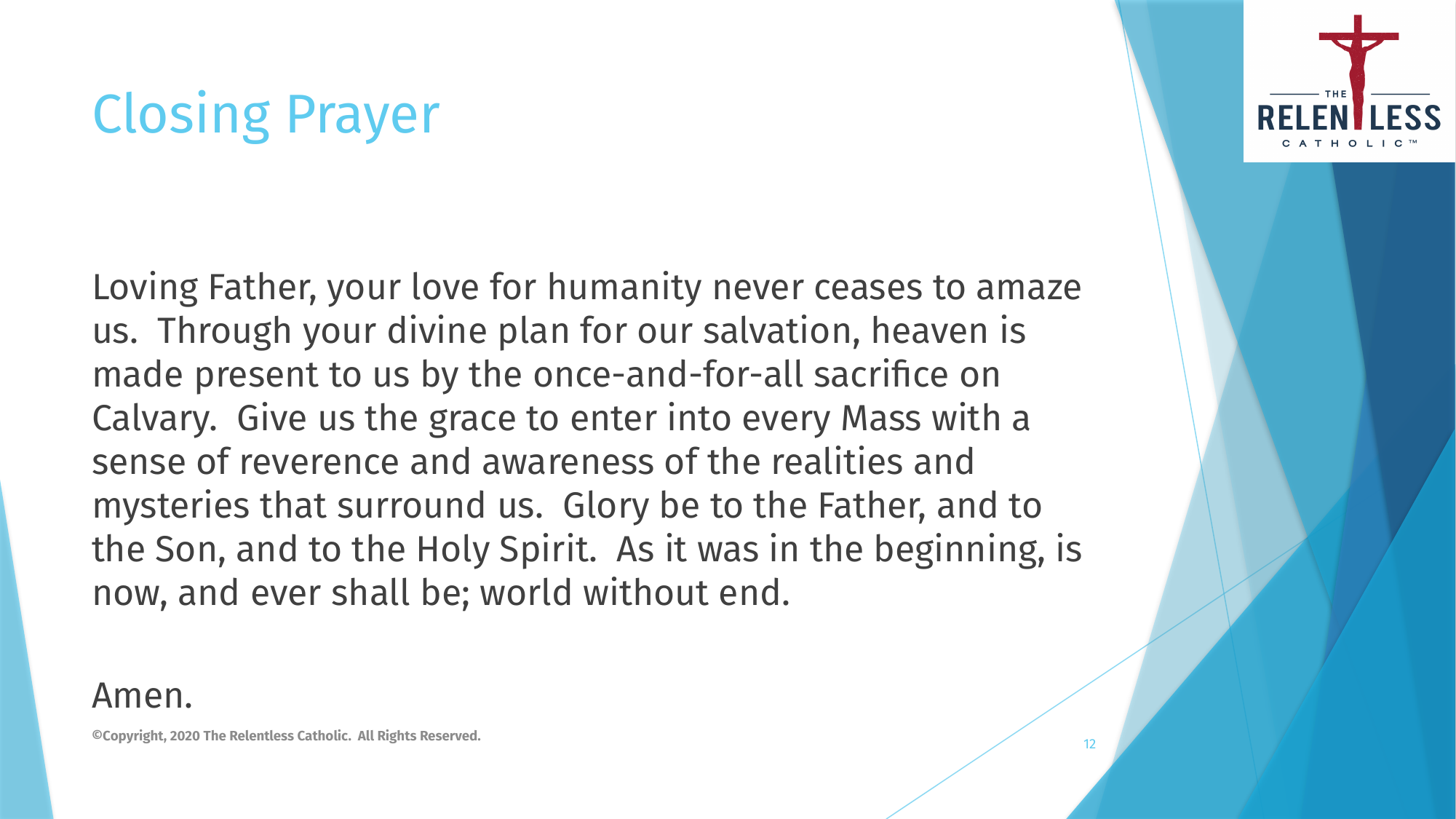

# Closing Prayer
Loving Father, your love for humanity never ceases to amaze us.  Through your divine plan for our salvation, heaven is made present to us by the once-and-for-all sacrifice on Calvary.  Give us the grace to enter into every Mass with a sense of reverence and awareness of the realities and mysteries that surround us.  Glory be to the Father, and to the Son, and to the Holy Spirit.  As it was in the beginning, is now, and ever shall be; world without end.
Amen.
©Copyright, 2020 The Relentless Catholic.  All Rights Reserved.

12